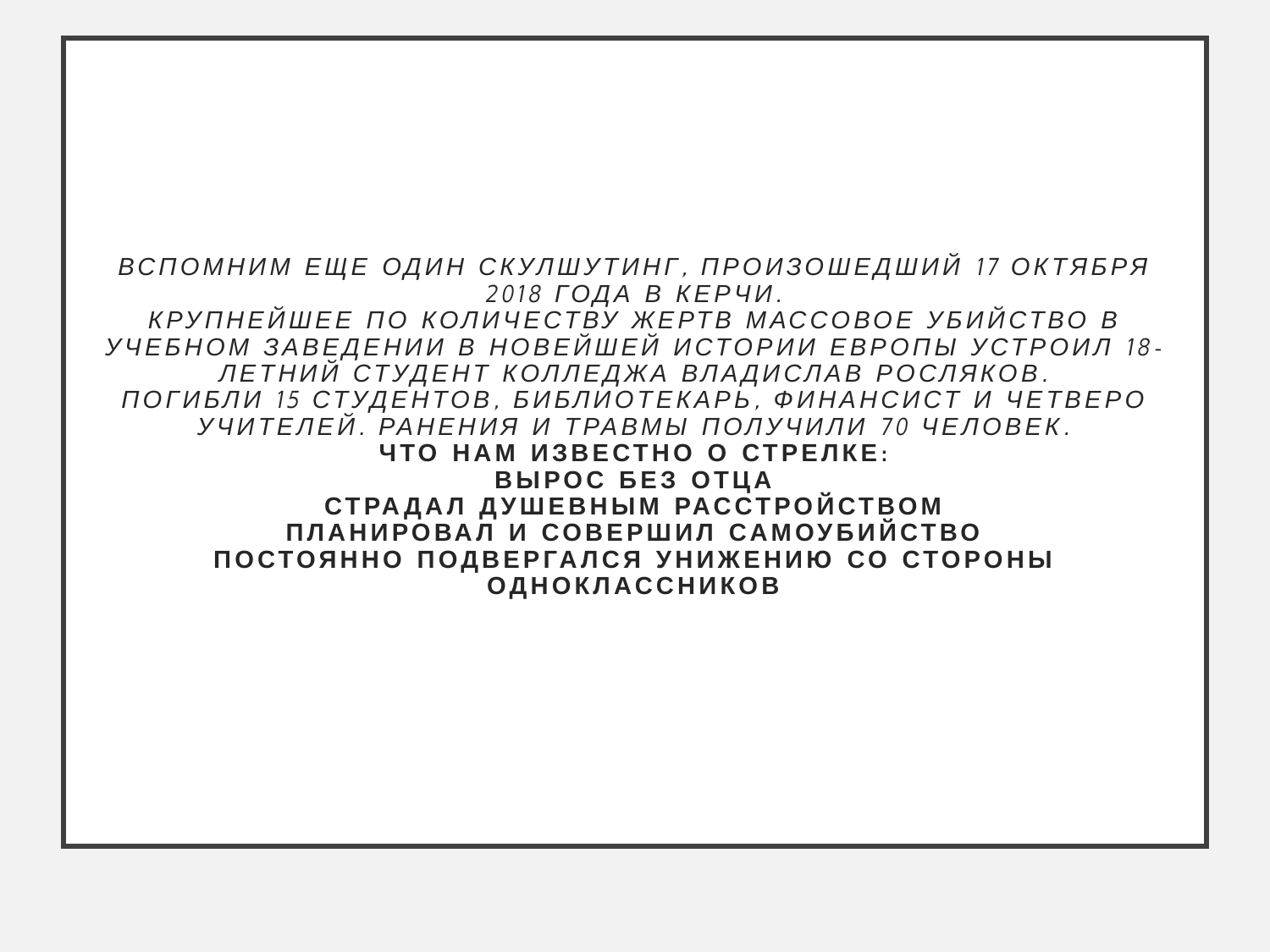

# Вспомним еще один скулшутинг, произошедший 17 октября 2018 года в Керчи. Крупнейшее по количеству жертв массовое убийство в учебном заведении в новейшей истории Европы устроил 18-летний студент колледжа Владислав Росляков. Погибли 15 студентов, библиотекарь, финансист и четверо учителей. Ранения и травмы получили 70 человек. Что нам известно о стрелке: вырос без отца страдал душевным расстройством планировал и совершил самоубийство постоянно подвергался унижению со стороны одноклассников